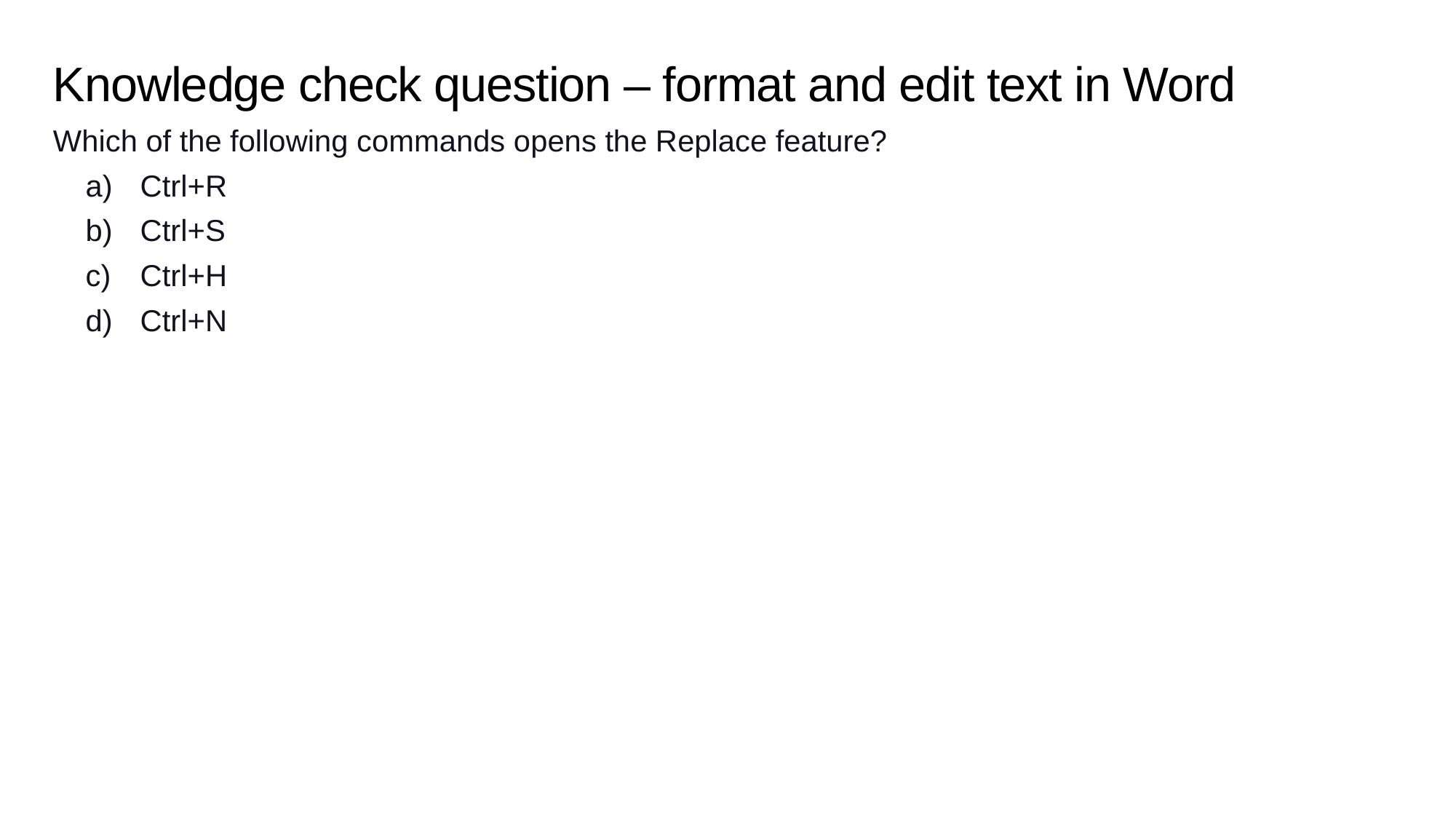

# Knowledge check question – format and edit text in Word
Which of the following commands opens the Replace feature?
Ctrl+R
Ctrl+S
Ctrl+H
Ctrl+N